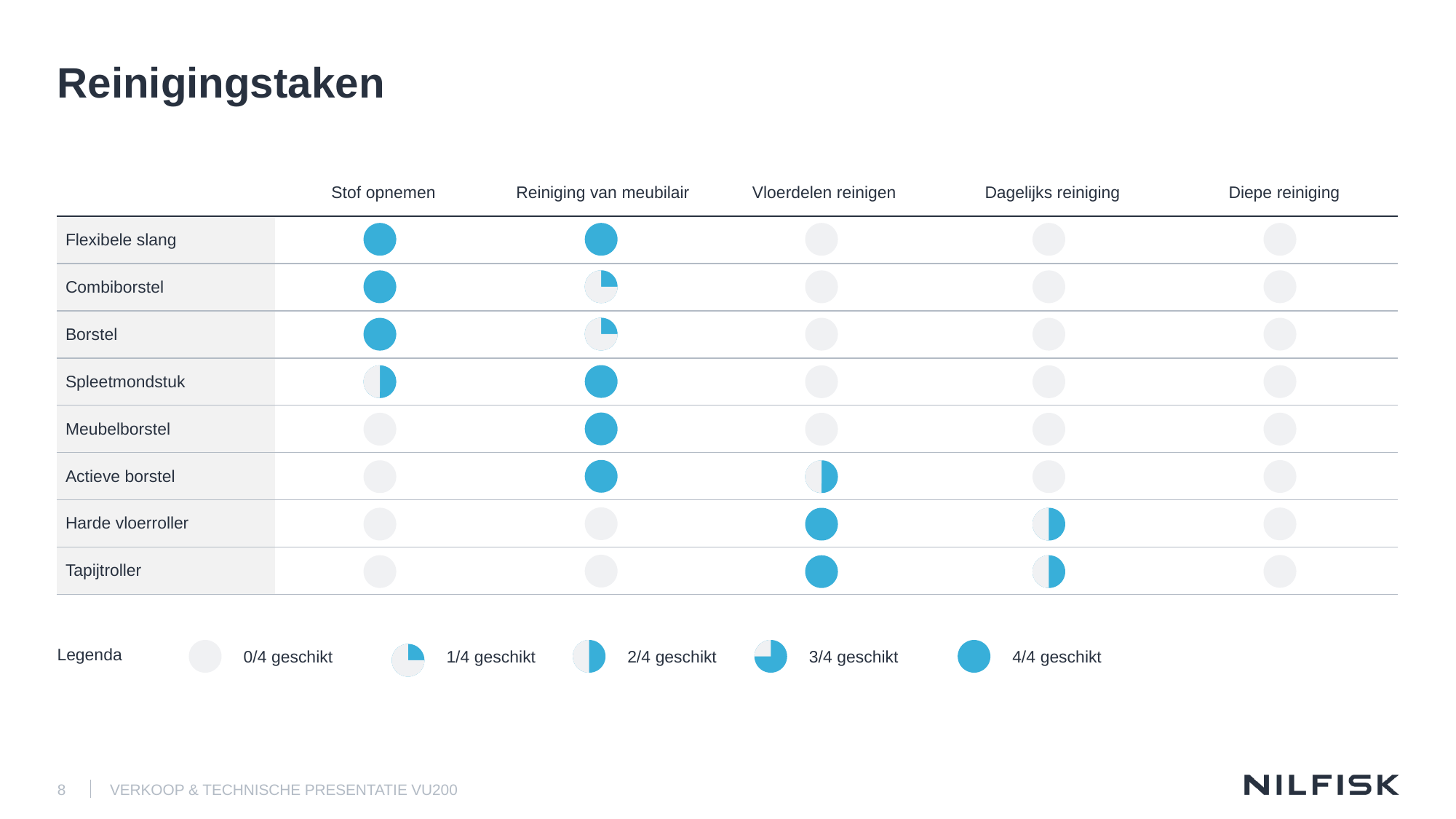

# Reinigingstaken
|  | Stof opnemen | Reiniging van meubilair | Vloerdelen reinigen | Dagelijks reiniging | Diepe reiniging |
| --- | --- | --- | --- | --- | --- |
| Flexibele slang |  |  |  |  |  |
| Combiborstel |  |  |  |  |  |
| Borstel |  |  |  |  |  |
| Spleetmondstuk |  |  |  |  |  |
| Meubelborstel |  |  |  |  |  |
| Actieve borstel |  |  |  |  |  |
| Harde vloerroller |  |  |  |  |  |
| Tapijtroller |  |  |  |  |  |

Legenda
0/4 geschikt
1/4 geschikt
2/4 geschikt
3/4 geschikt
4/4 geschikt
8
VERKOOP & TECHNISCHE PRESENTATIE VU200